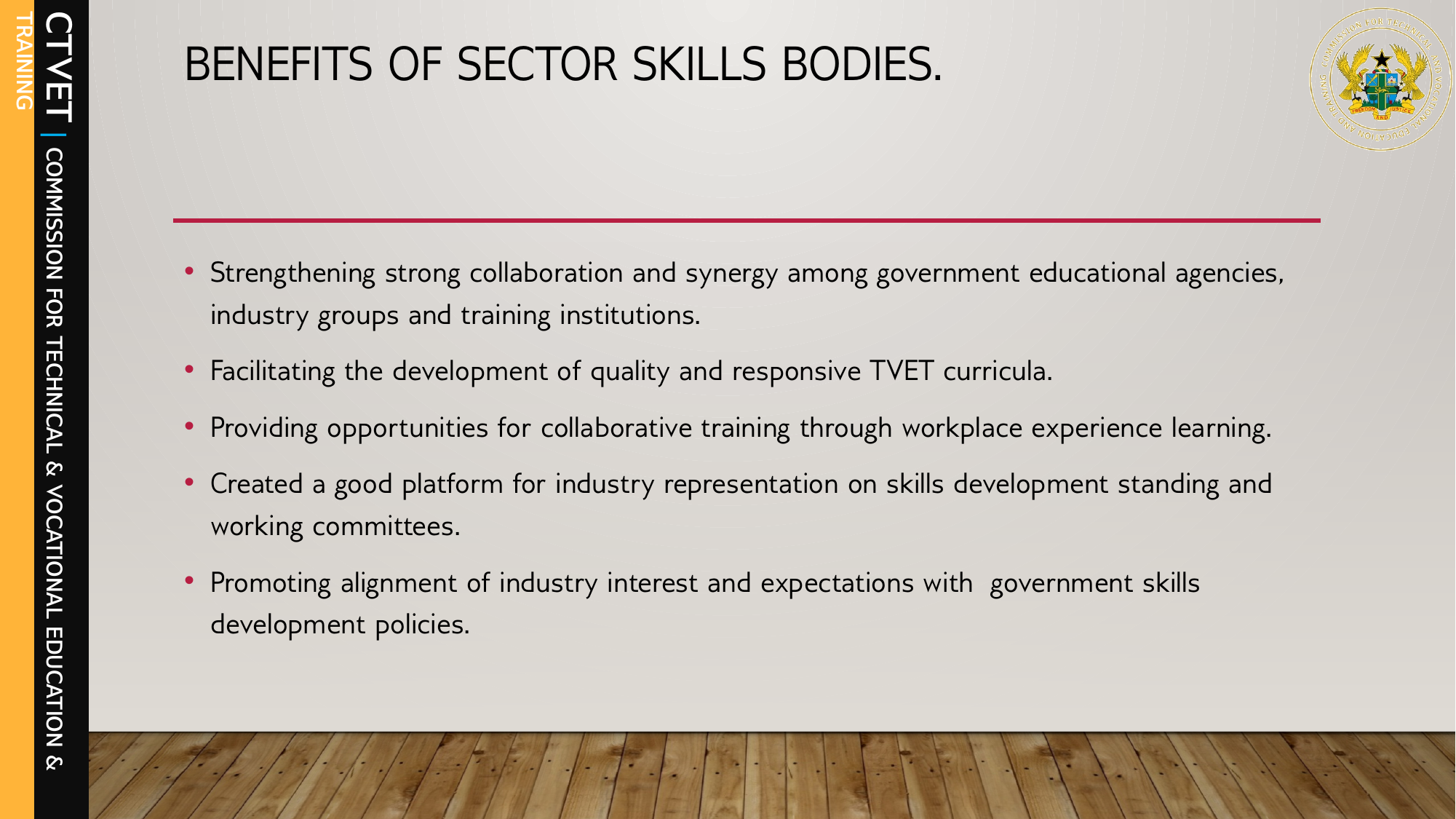

# BENEFITS of sector skills BODIES.
Strengthening strong collaboration and synergy among government educational agencies, industry groups and training institutions.
Facilitating the development of quality and responsive TVET curricula.
Providing opportunities for collaborative training through workplace experience learning.
Created a good platform for industry representation on skills development standing and working committees.
Promoting alignment of industry interest and expectations with  government skills development policies.